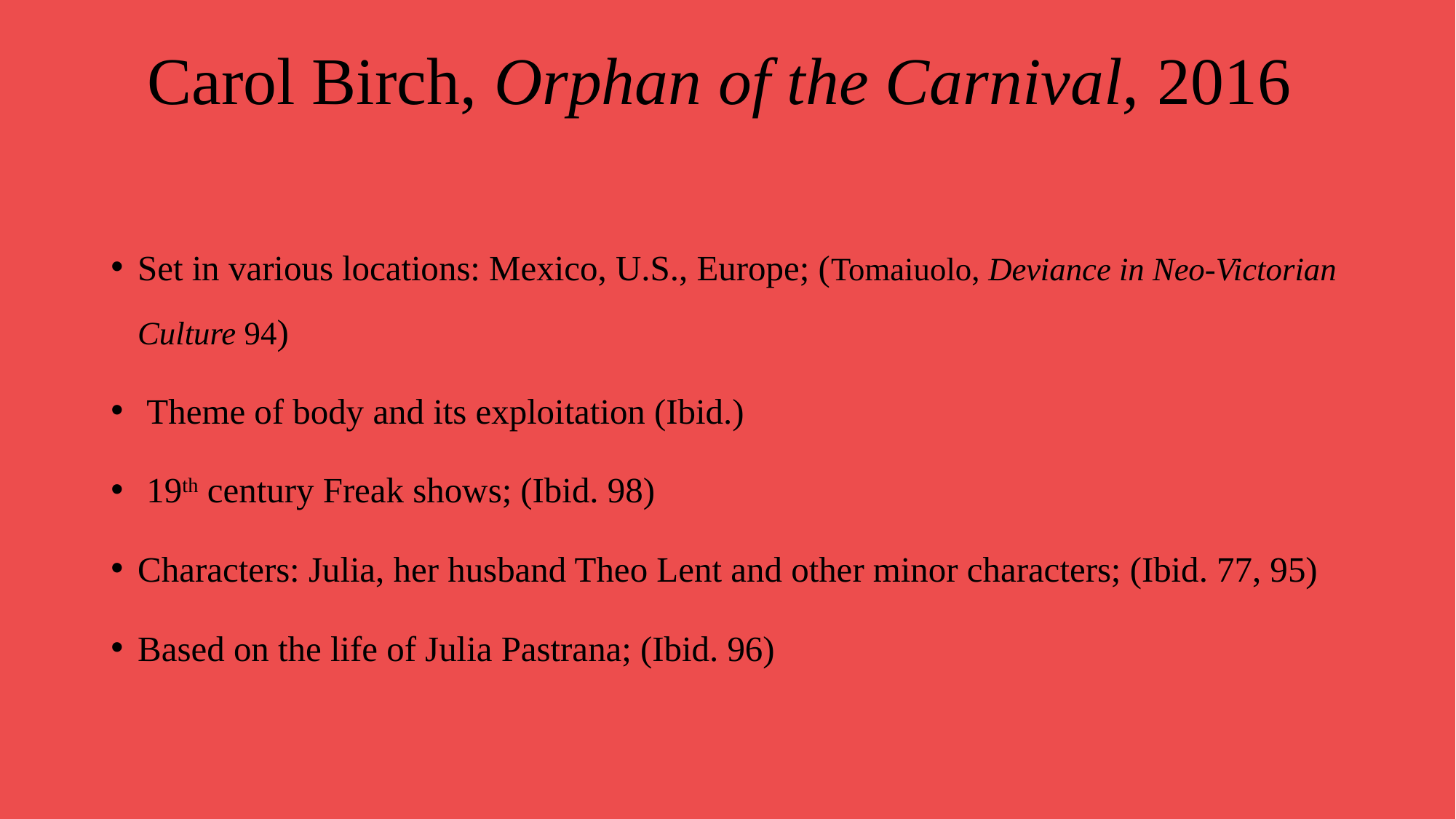

# Carol Birch, Orphan of the Carnival, 2016
Set in various locations: Mexico, U.S., Europe; (Tomaiuolo, Deviance in Neo-Victorian Culture 94)
 Theme of body and its exploitation (Ibid.)
 19th century Freak shows; (Ibid. 98)
Characters: Julia, her husband Theo Lent and other minor characters; (Ibid. 77, 95)
Based on the life of Julia Pastrana; (Ibid. 96)